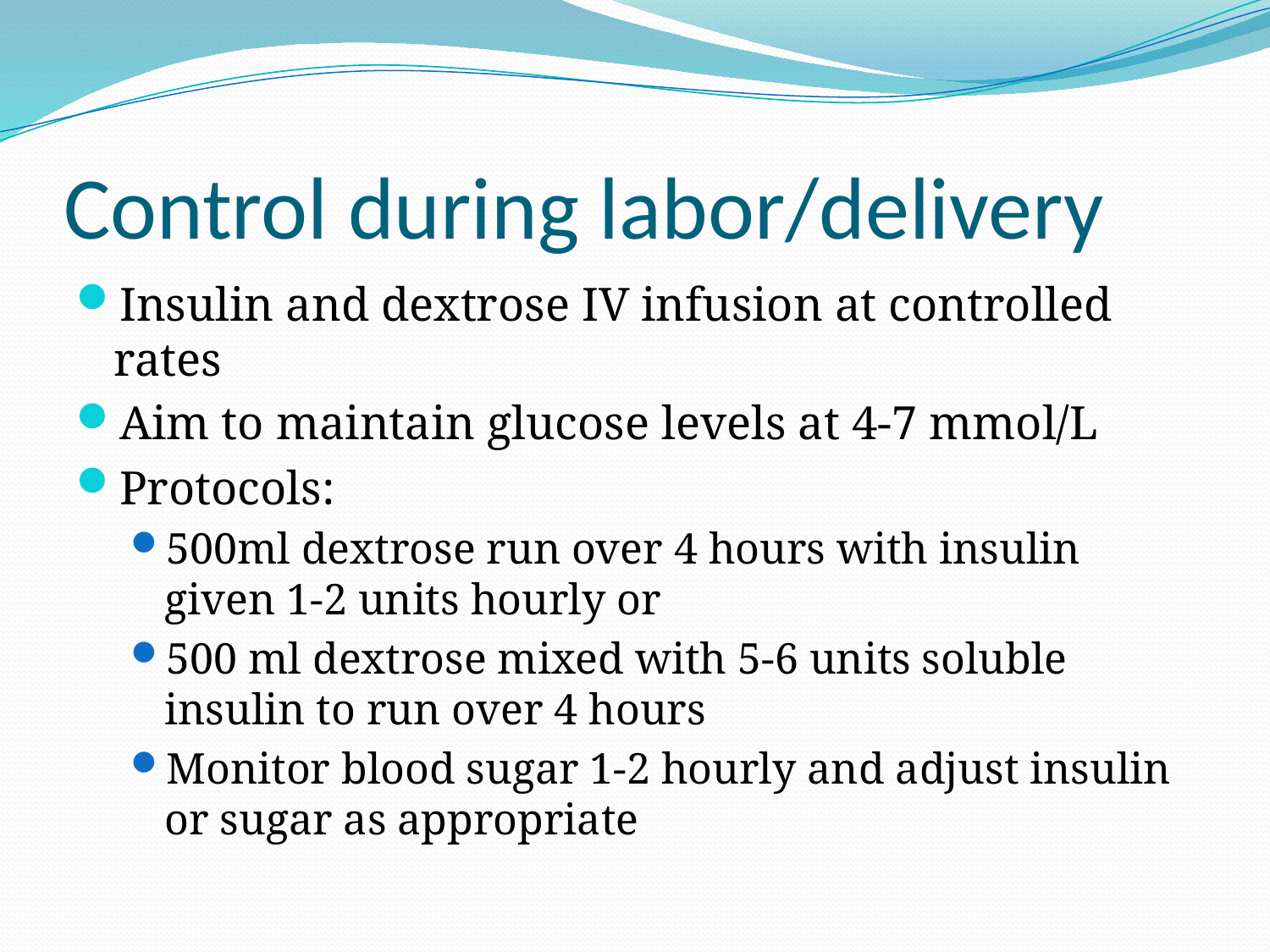

# Control during labor/delivery
Insulin and dextrose IV infusion at controlled rates
Aim to maintain glucose levels at 4-7 mmol/L
Protocols:
500ml dextrose run over 4 hours with insulin given 1-2 units hourly or
500 ml dextrose mixed with 5-6 units soluble insulin to run over 4 hours
Monitor blood sugar 1-2 hourly and adjust insulin or sugar as appropriate